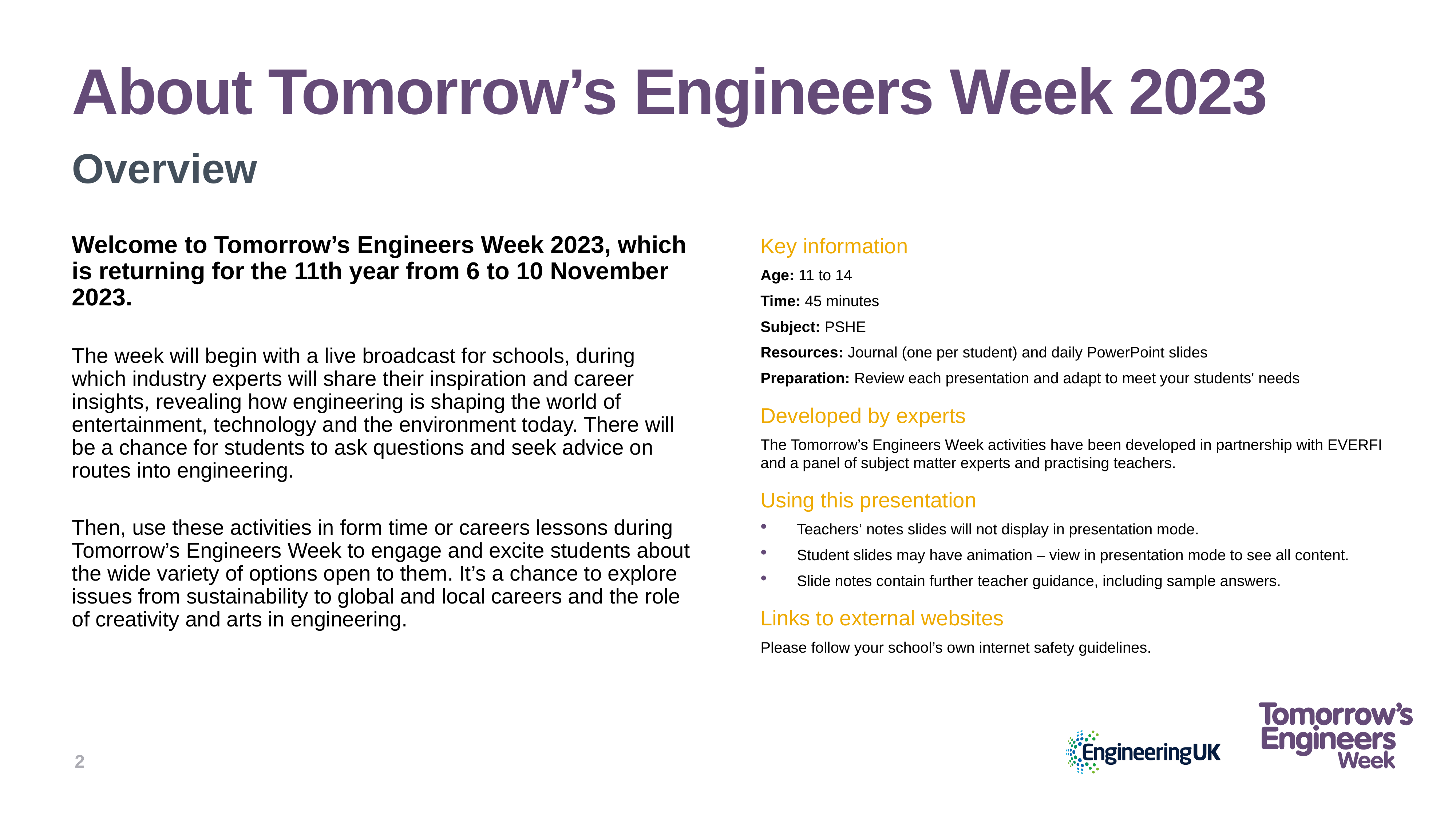

# About Tomorrow’s Engineers Week 2023
​Overview​
Welcome to Tomorrow’s Engineers Week 2023, which is returning for the 11th year from 6 to 10 November 2023.
The week will begin with a live broadcast for schools, during which industry experts will share their inspiration and career insights, revealing how engineering is shaping the world of entertainment, technology and the environment today. There will be a chance for students to ask questions and seek advice on routes into engineering.
Then, use these activities in form time or careers lessons during Tomorrow’s Engineers Week to engage and excite students about the wide variety of options open to them. It’s a chance to explore issues from sustainability to global and local careers and the role of creativity and arts in engineering.
Key information​
Age: 11 to 14​
Time: 45 minutes​
Subject: PSHE​
Resources:​ Journal (one per student)​ and daily PowerPoint slides
Preparation:​ Review each presentation and adapt to meet your students' needs​
Developed by experts​
The Tomorrow’s Engineers Week activities have been developed in partnership with EVERFI and a panel of subject matter experts and practising teachers.​
Using this presentation​
Teachers’ notes slides will not display in presentation mode.​
Student slides may have animation – view in presentation mode to see all content. ​
Slide notes contain further teacher guidance, including sample answers.​
Links to external websites​
Please follow your school’s own internet safety guidelines.
2